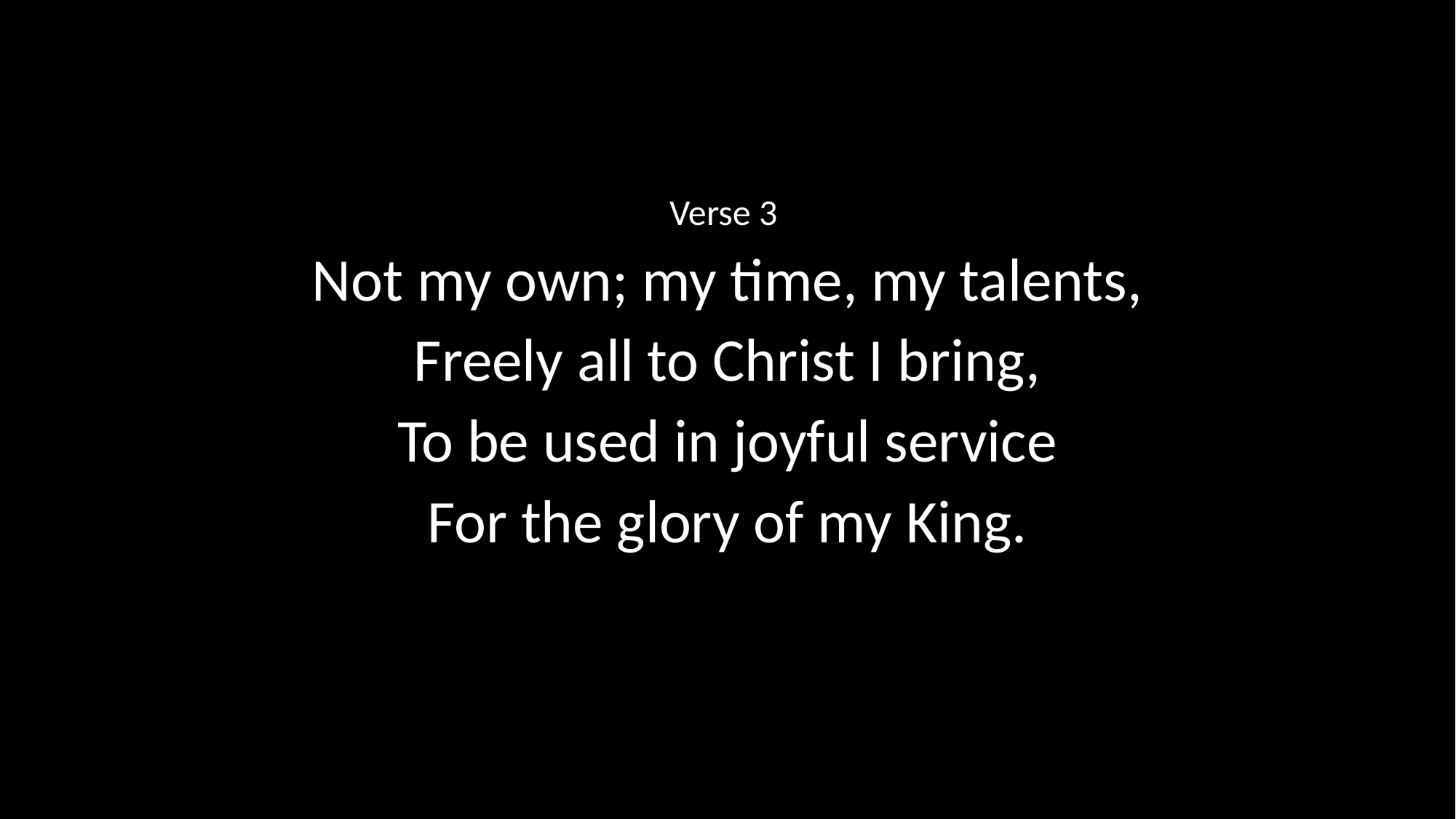

Verse 3
Not my own; my time, my talents,
Freely all to Christ I bring,
To be used in joyful service
For the glory of my King.